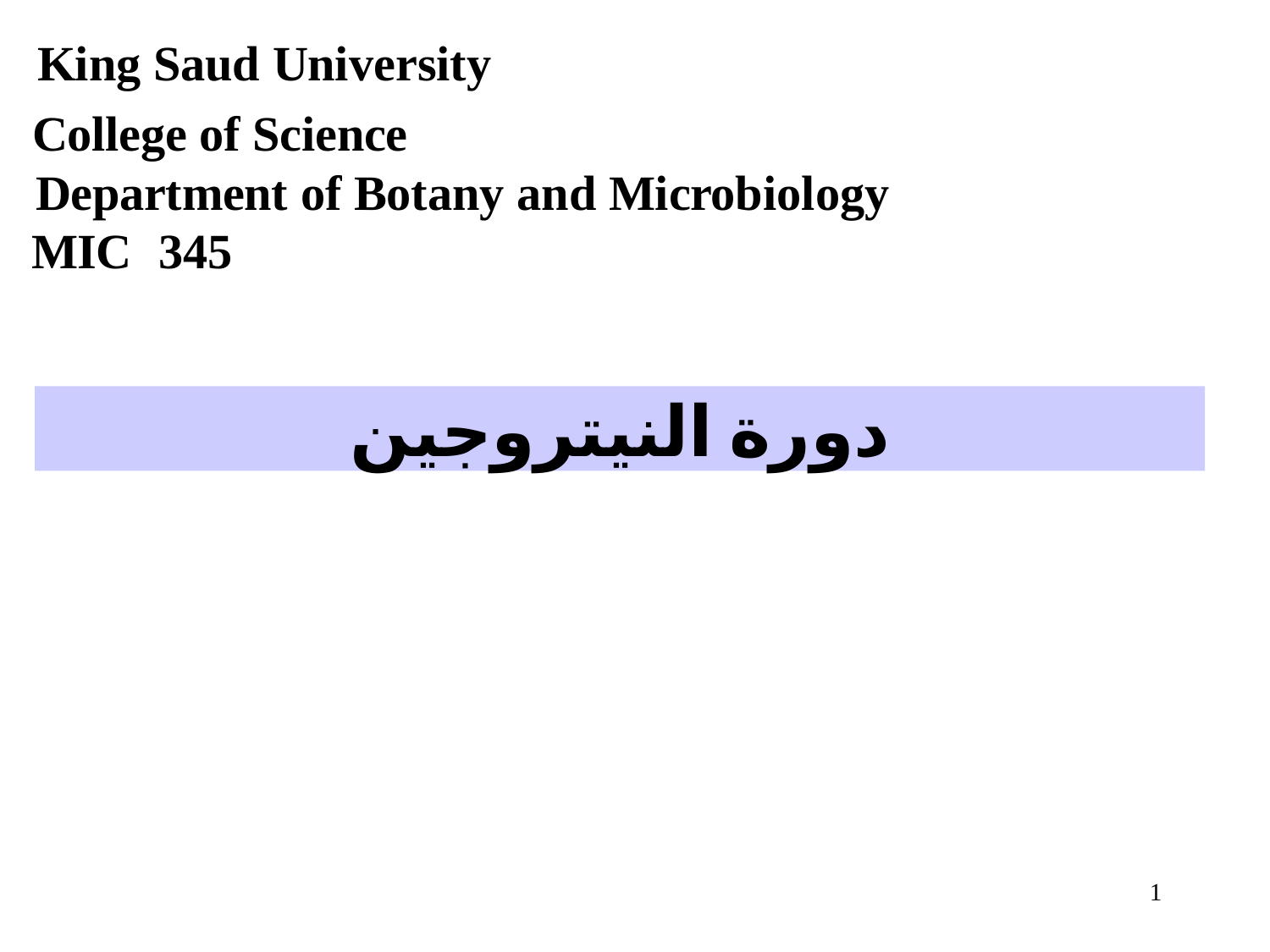

# King Saud University
College of Science
Department of Botany and Microbiology
MIC	345
دورة النيتروجين
1